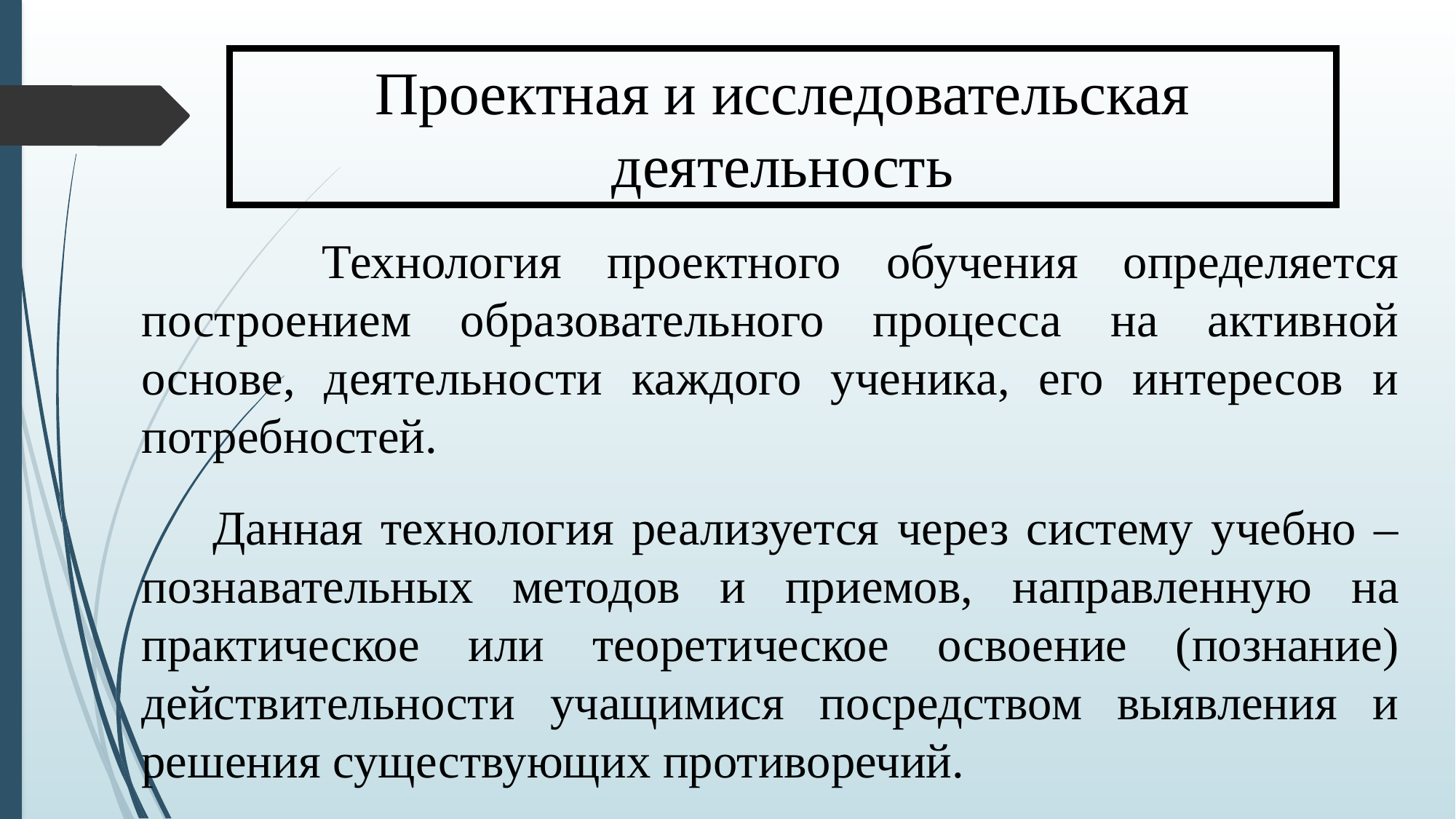

Проектная и исследовательская деятельность
    Технология проектного обучения определяется построением образовательного процесса на активной основе, деятельности каждого ученика, его интересов и потребностей.
    Данная технология реализуется через систему учебно – познавательных методов и приемов, направленную на практическое или теоретическое освоение (познание) действительности учащимися посредством выявления и решения существующих противоречий.